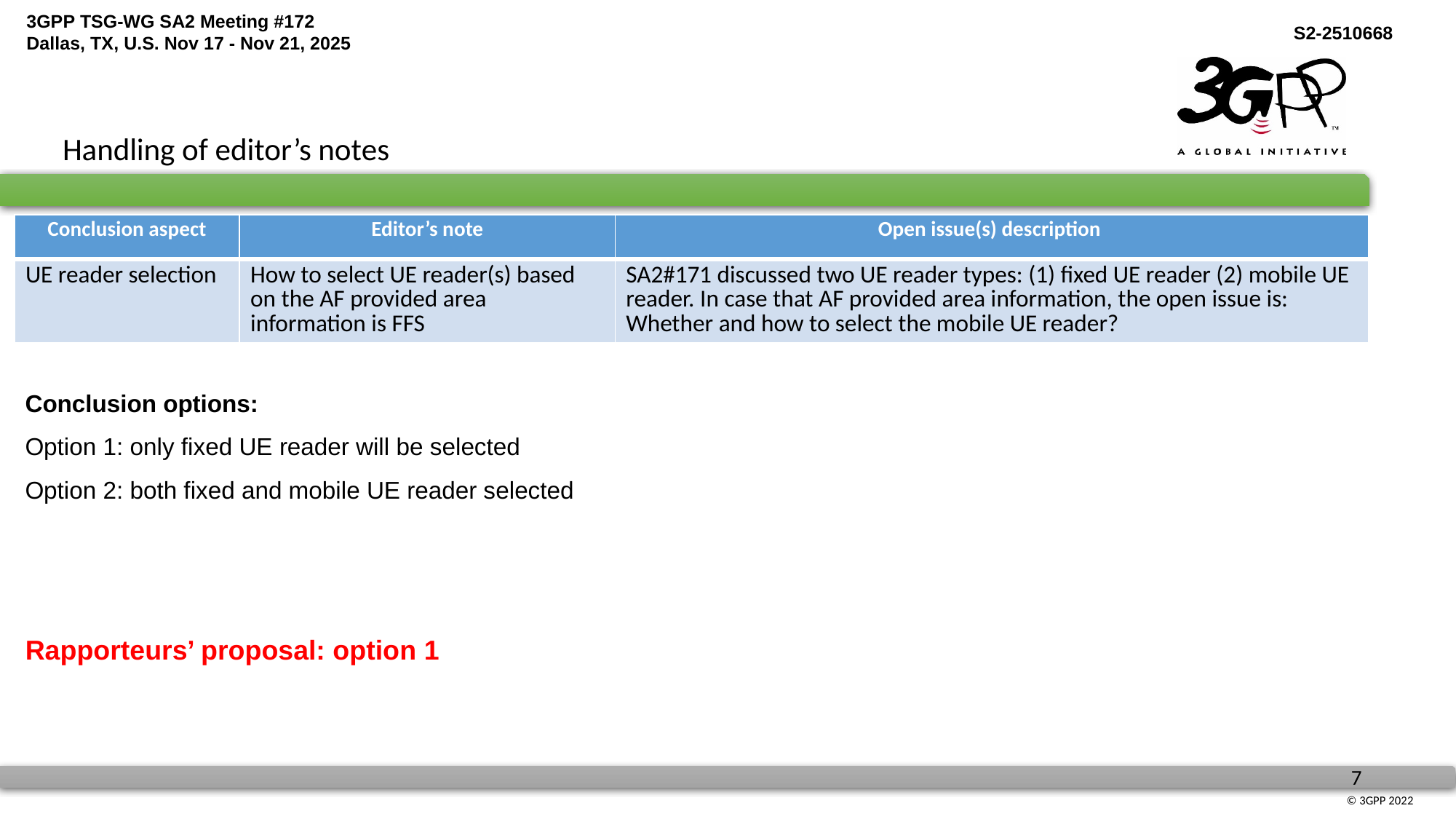

Handling of editor’s notes
| Conclusion aspect | Editor’s note | Open issue(s) description |
| --- | --- | --- |
| UE reader selection | How to select UE reader(s) based on the AF provided area information is FFS | SA2#171 discussed two UE reader types: (1) fixed UE reader (2) mobile UE reader. In case that AF provided area information, the open issue is: Whether and how to select the mobile UE reader? |
Conclusion options:
Option 1: only fixed UE reader will be selected
Option 2: both fixed and mobile UE reader selected
Rapporteurs’ proposal: option 1